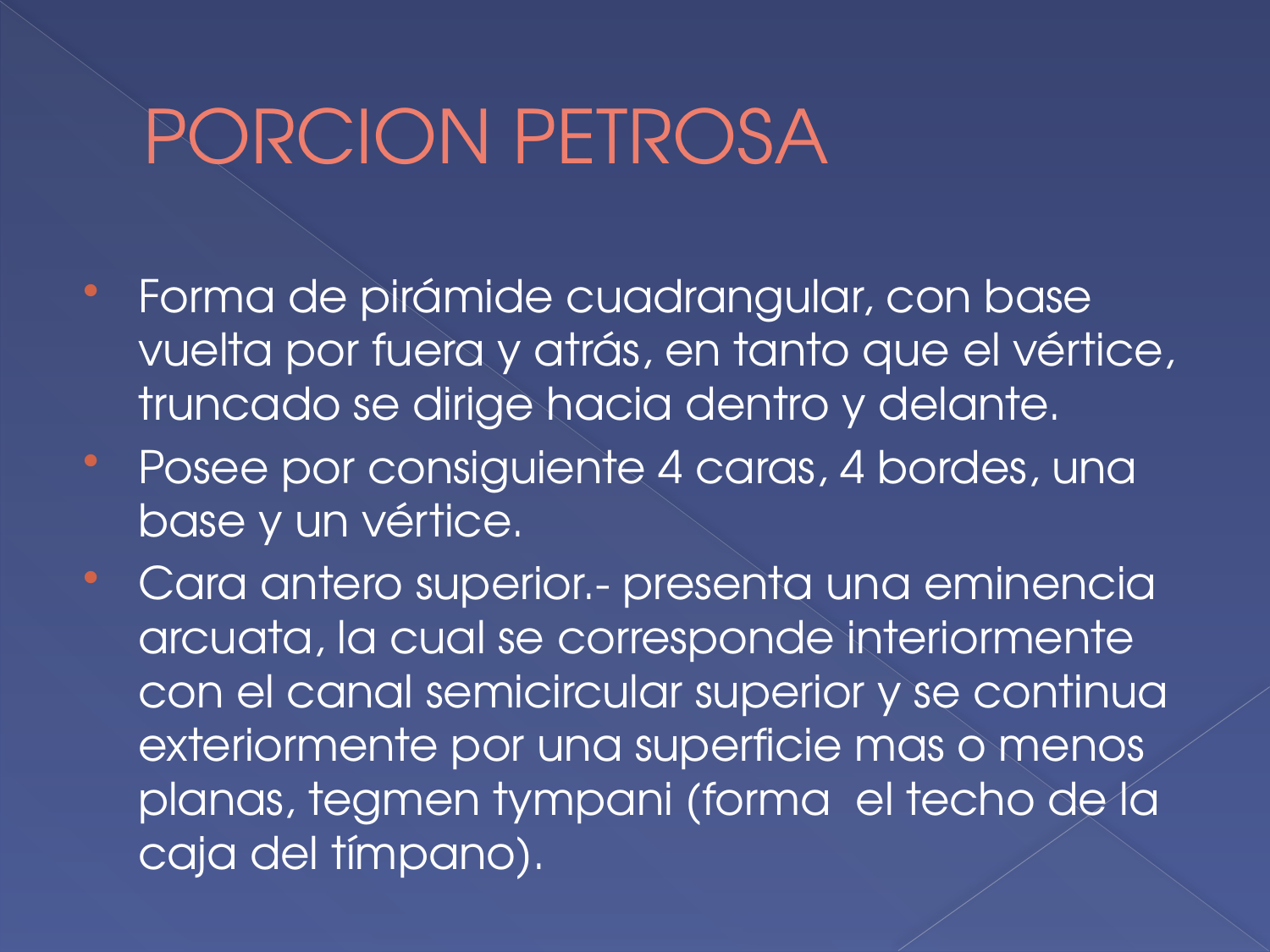

# PORCION PETROSA
Forma de pirámide cuadrangular, con base vuelta por fuera y atrás, en tanto que el vértice, truncado se dirige hacia dentro y delante.
Posee por consiguiente 4 caras, 4 bordes, una base y un vértice.
Cara antero superior.- presenta una eminencia arcuata, la cual se corresponde interiormente con el canal semicircular superior y se continua exteriormente por una superficie mas o menos planas, tegmen tympani (forma  el techo de la caja del tímpano).